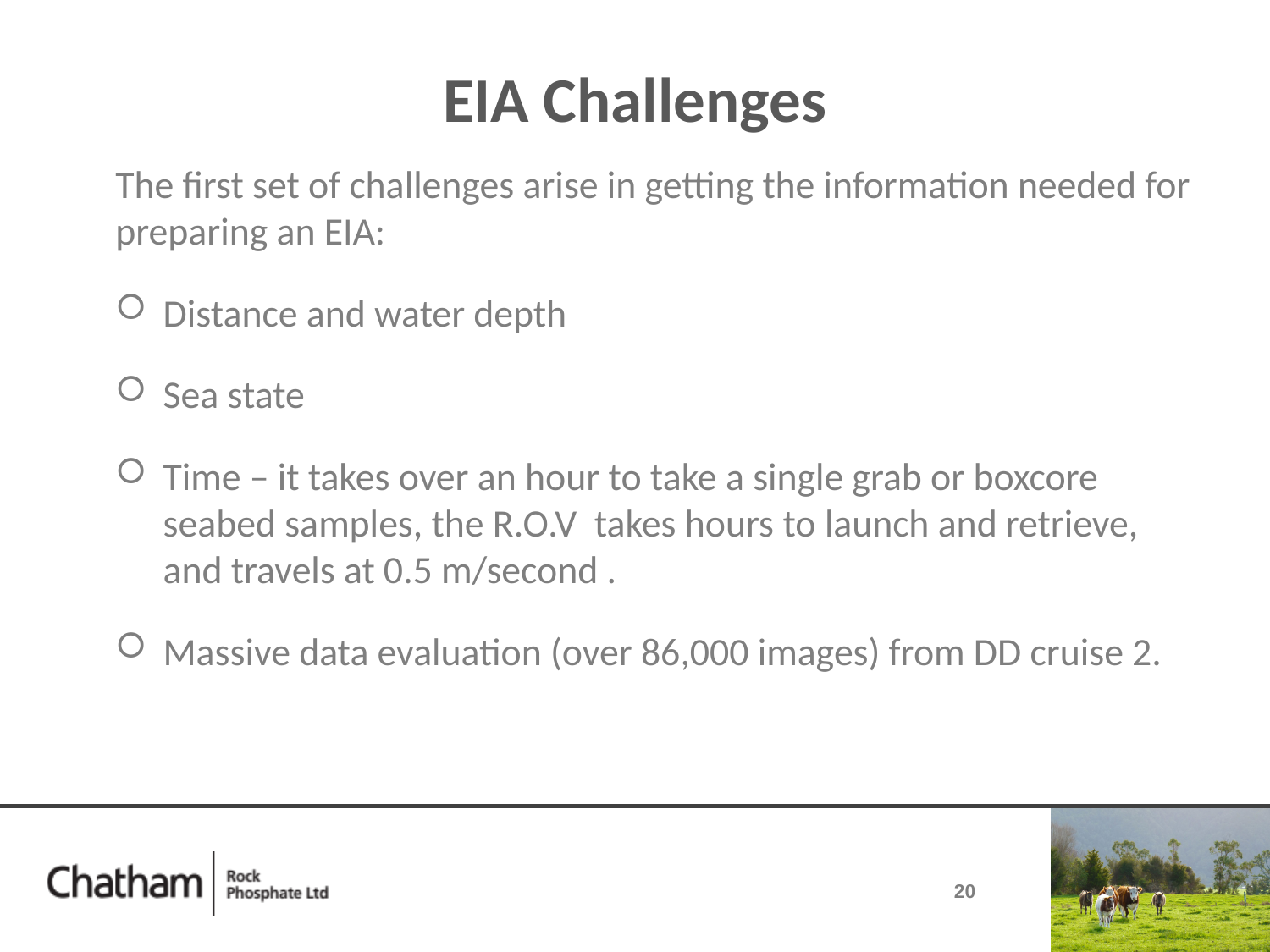

# EIA Challenges
The first set of challenges arise in getting the information needed for preparing an EIA:
Distance and water depth
Sea state
Time – it takes over an hour to take a single grab or boxcore seabed samples, the R.O.V  takes hours to launch and retrieve, and travels at 0.5 m/second .
Massive data evaluation (over 86,000 images) from DD cruise 2.

20